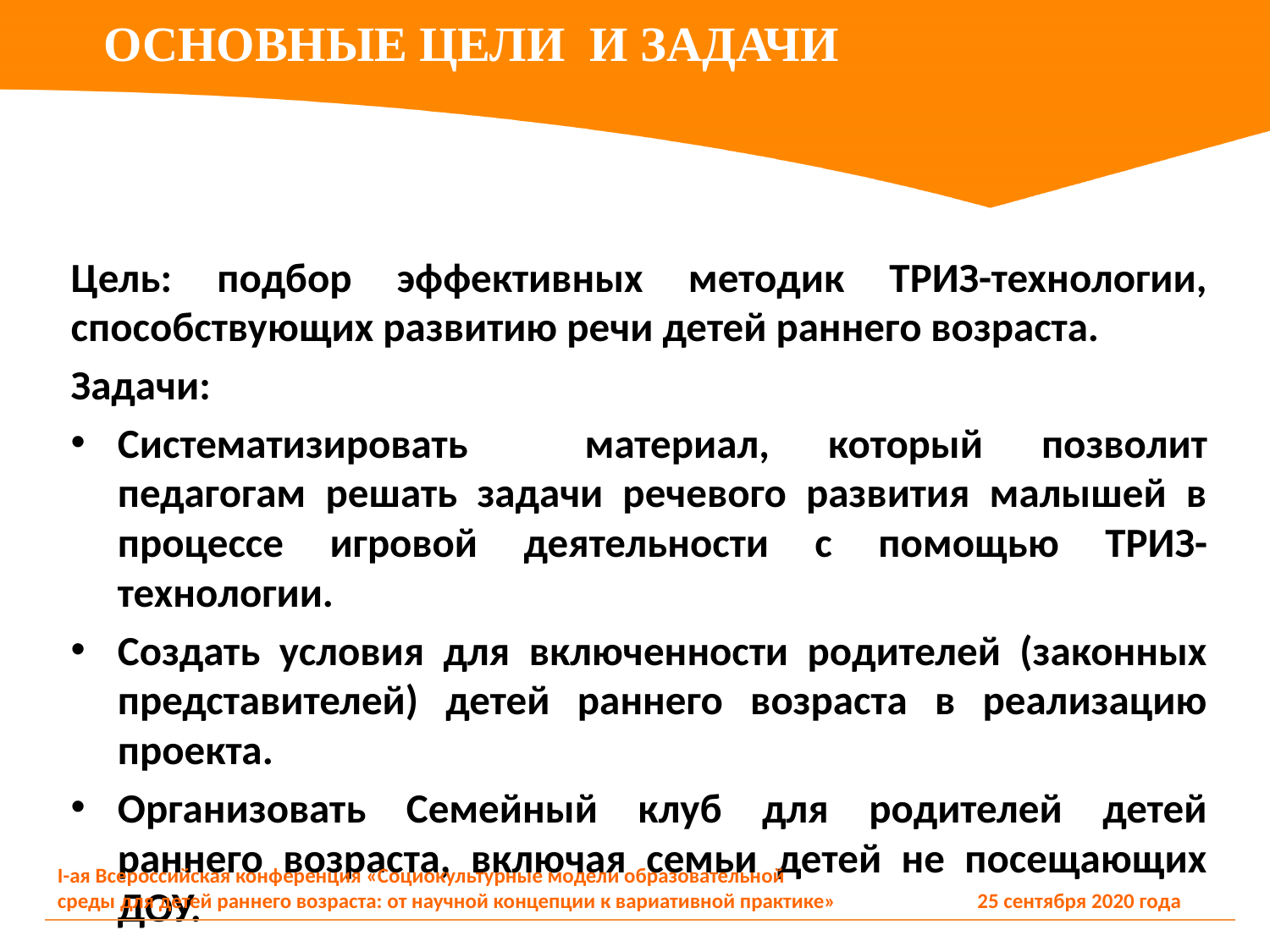

ОСНОВНЫЕ ЦЕЛИ  И ЗАДАЧИ

Цель: подбор эффективных методик ТРИЗ-технологии, способствующих развитию речи детей раннего возраста.
Задачи:
Систематизировать  материал, который позволит педагогам решать задачи речевого развития малышей в процессе игровой деятельности с помощью ТРИЗ-технологии.
Создать условия для включенности родителей (законных представителей) детей раннего возраста в реализацию проекта.
Организовать Семейный клуб для родителей детей раннего возраста, включая семьи детей не посещающих ДОУ.

I-ая Всероссийская конференция «Социокультурные модели образовательной
среды для детей раннего возраста: от научной концепции к вариативной практике»
25 сентября 2020 года